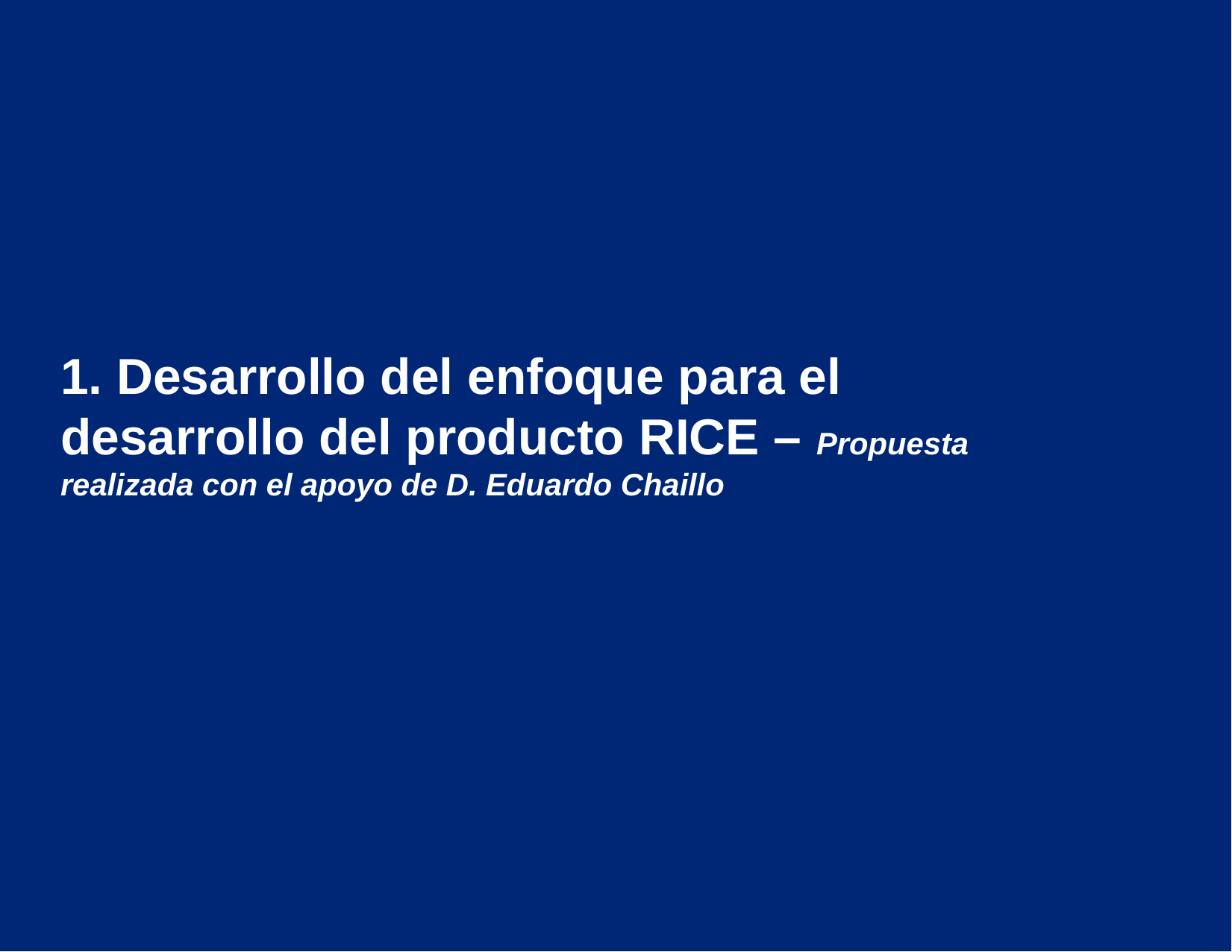

1. Desarrollo del enfoque para el desarrollo del producto RICE – Propuesta realizada con el apoyo de D. Eduardo Chaillo